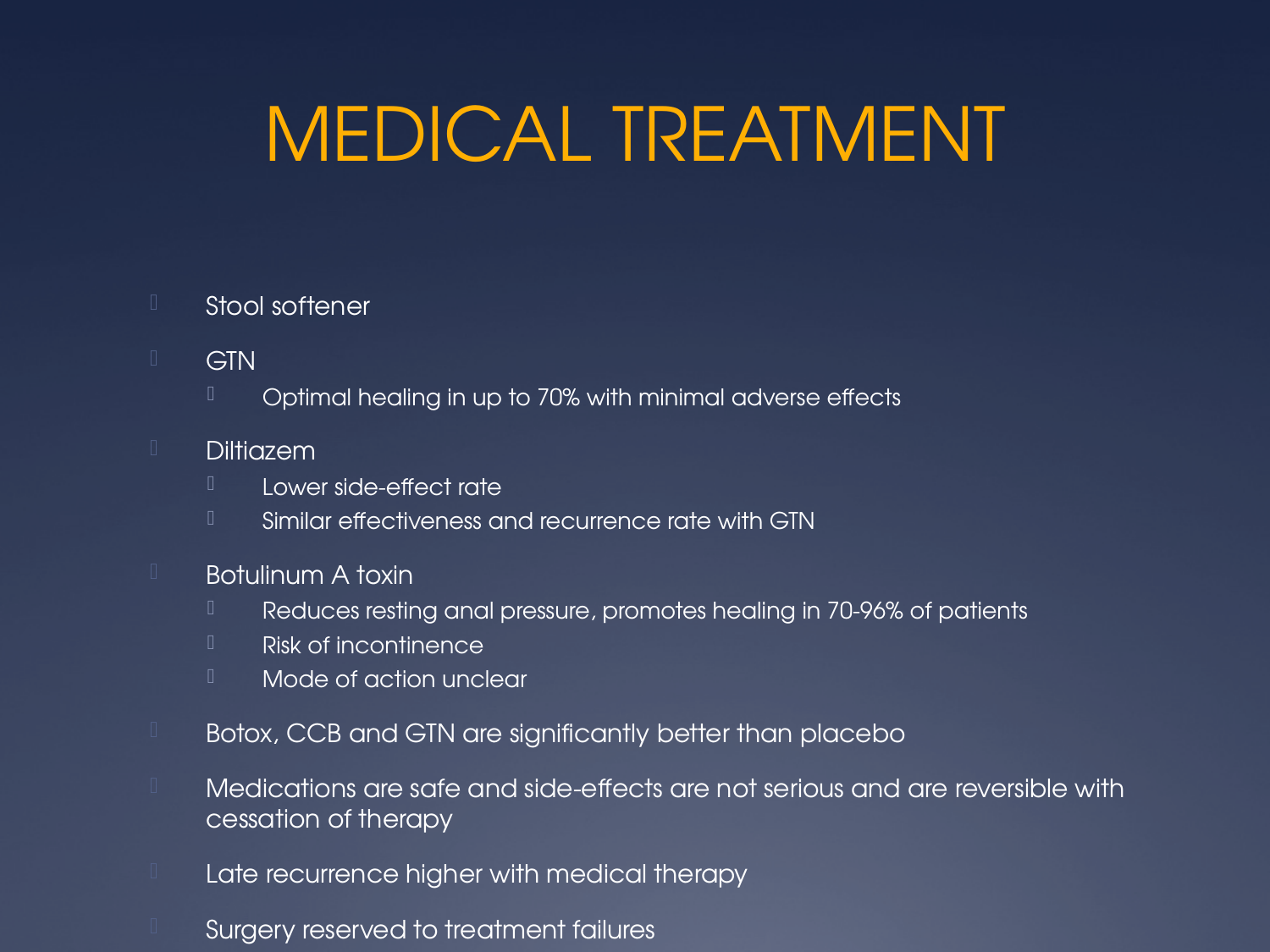

# MEDICAL TREATMENT
Stool softener
GTN
Optimal healing in up to 70% with minimal adverse effects
Diltiazem
Lower side-effect rate
Similar effectiveness and recurrence rate with GTN
Botulinum A toxin
Reduces resting anal pressure, promotes healing in 70-96% of patients
Risk of incontinence
Mode of action unclear
Botox, CCB and GTN are significantly better than placebo
Medications are safe and side-effects are not serious and are reversible with cessation of therapy
Late recurrence higher with medical therapy
Surgery reserved to treatment failures